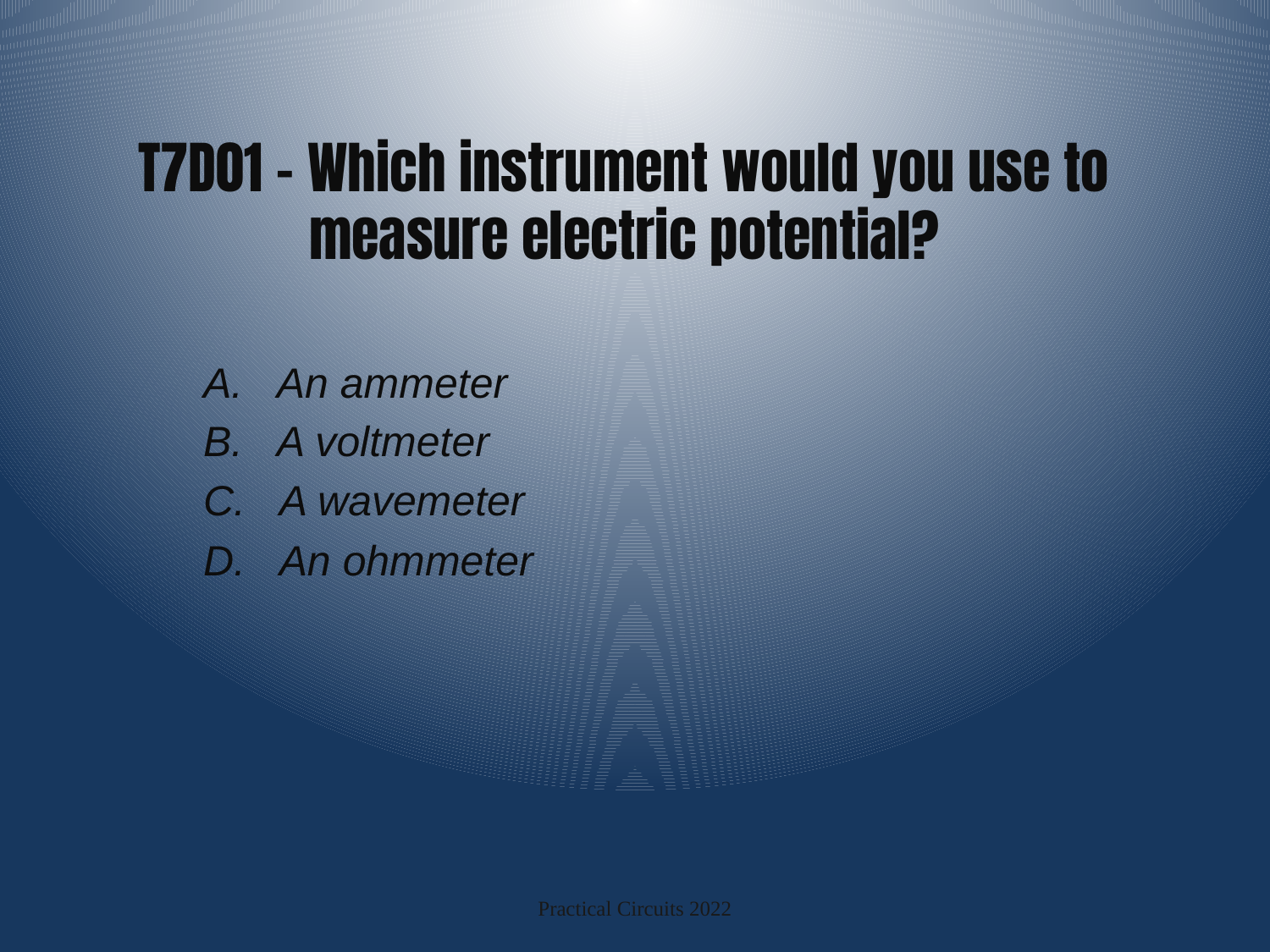

# T7D01 - Which instrument would you use to measure electric potential?
A.   An ammeter
B.   A voltmeter
C.   A wavemeter
D.   An ohmmeter
Practical Circuits 2022